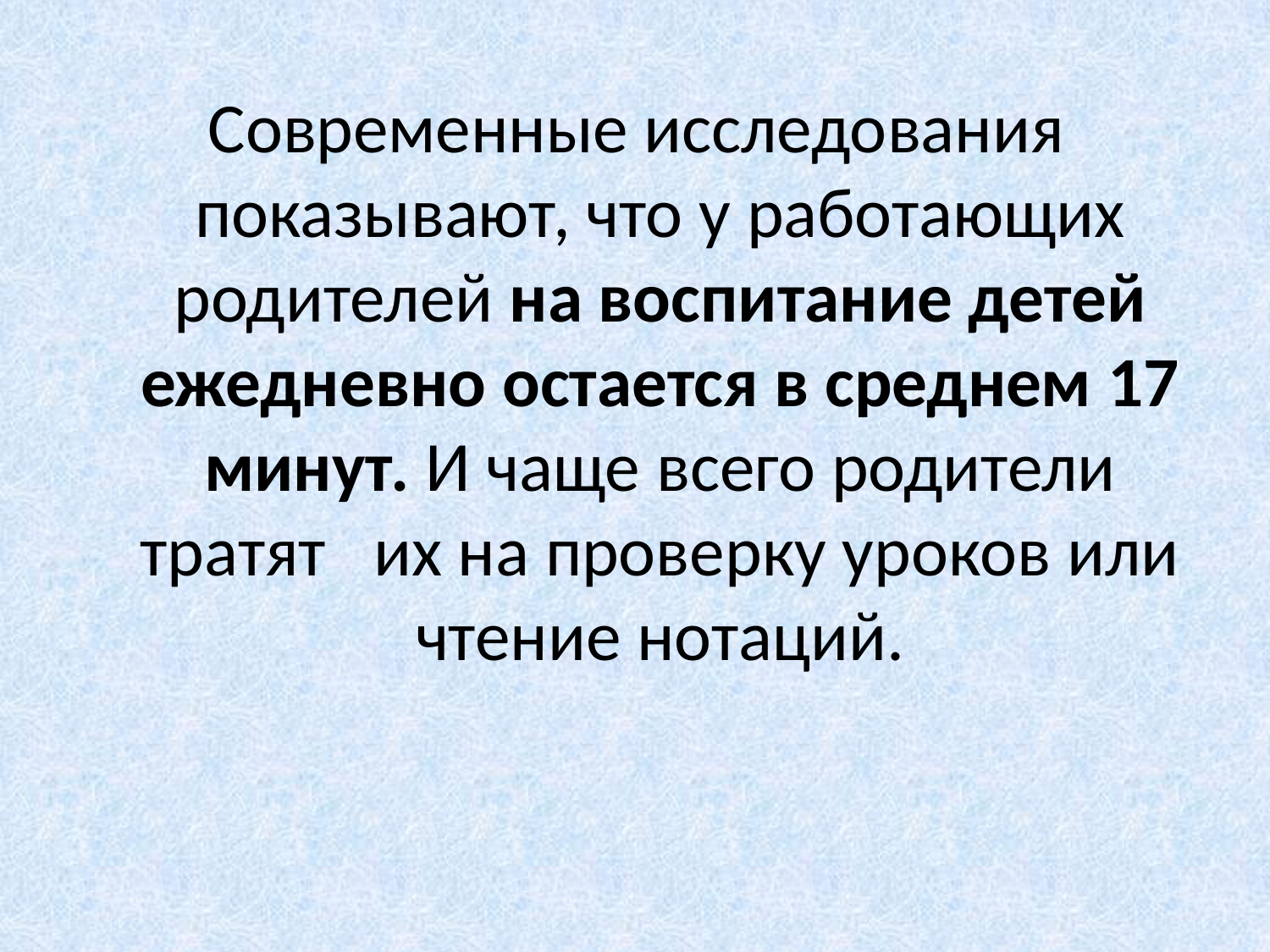

#
Современные исследования показывают, что у работающих родителей на воспитание детей ежедневно остается в среднем 17 минут. И чаще всего родители тратят   их на проверку уроков или чтение нотаций.